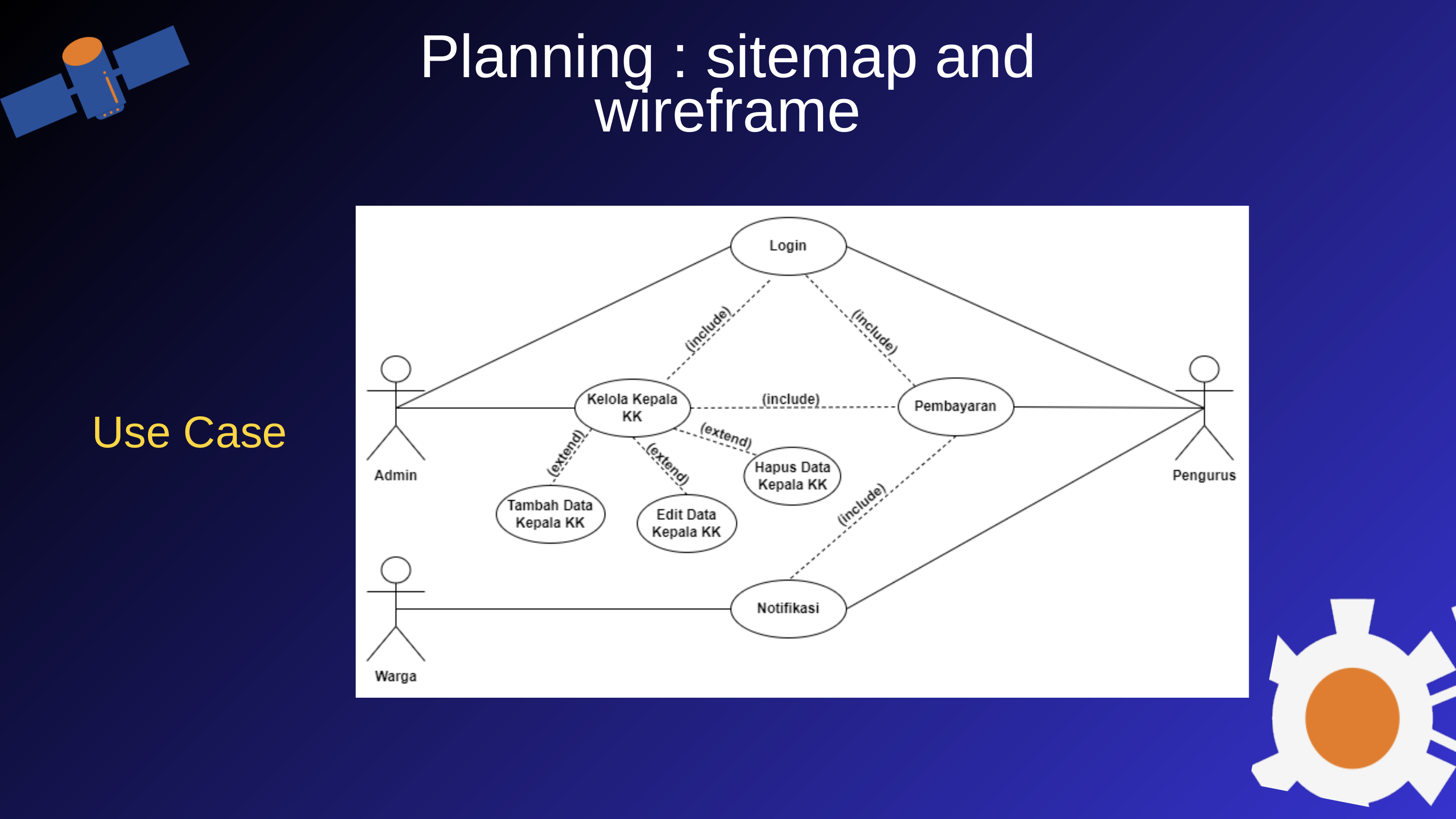

Planning : sitemap and wireframe

Use Case